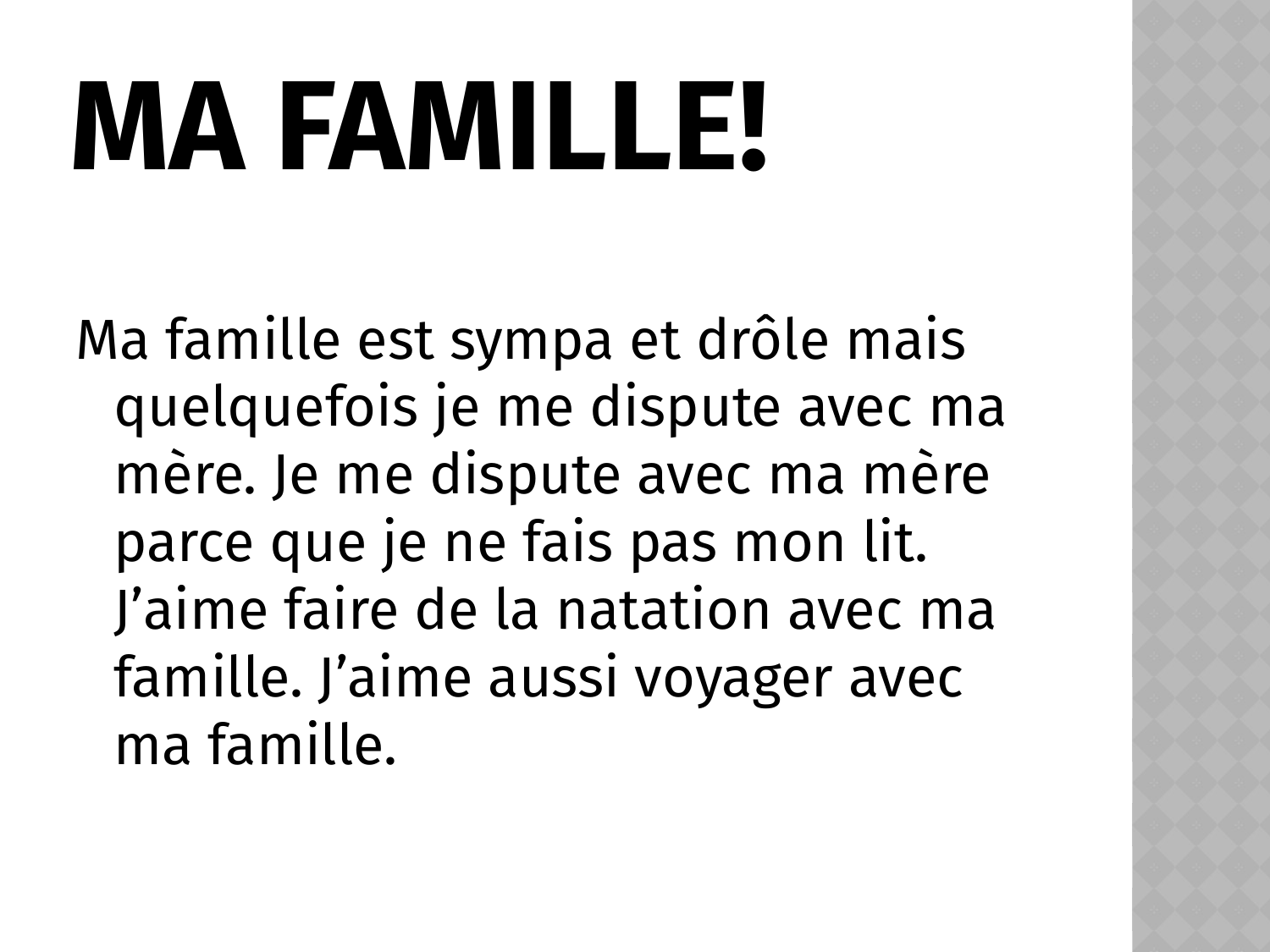

# Ma Famille!
Ma famille est sympa et drôle mais quelquefois je me dispute avec ma mère. Je me dispute avec ma mère parce que je ne fais pas mon lit. J’aime faire de la natation avec ma famille. J’aime aussi voyager avec ma famille.